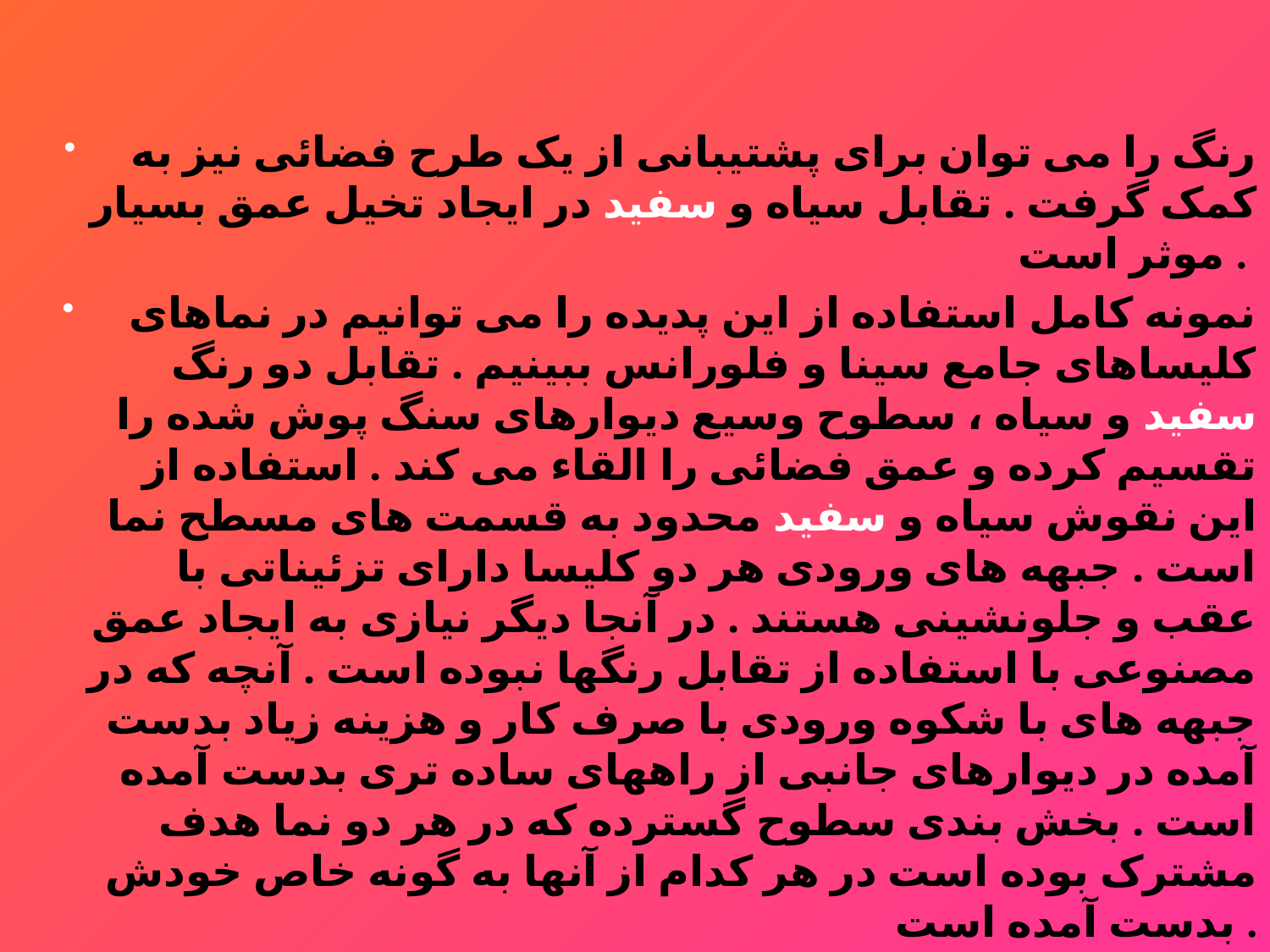

رنگ را می توان برای پشتیبانی از یک طرح فضائی نیز به کمک گرفت . تقابل سیاه و سفید در ایجاد تخیل عمق بسیار موثر است .
نمونه کامل استفاده از این پدیده را می توانیم در نماهای کلیساهای جامع سینا و فلورانس ببینیم . تقابل دو رنگ سفید و سیاه ، سطوح وسیع دیوارهای سنگ پوش شده را تقسیم کرده و عمق فضائی را القاء می کند . استفاده از این نقوش سیاه و سفید محدود به قسمت های مسطح نما است . جبهه های ورودی هر دو کلیسا دارای تزئیناتی با عقب و جلونشینی هستند . در آنجا دیگر نیازی به ایجاد عمق مصنوعی با استفاده از تقابل رنگها نبوده است . آنچه که در جبهه های با شکوه ورودی با صرف کار و هزینه زیاد بدست آمده در دیوارهای جانبی از راههای ساده تری بدست آمده است . بخش بندی سطوح گسترده که در هر دو نما هدف مشترک بوده است در هر کدام از آنها به گونه خاص خودش بدست آمده است .

#